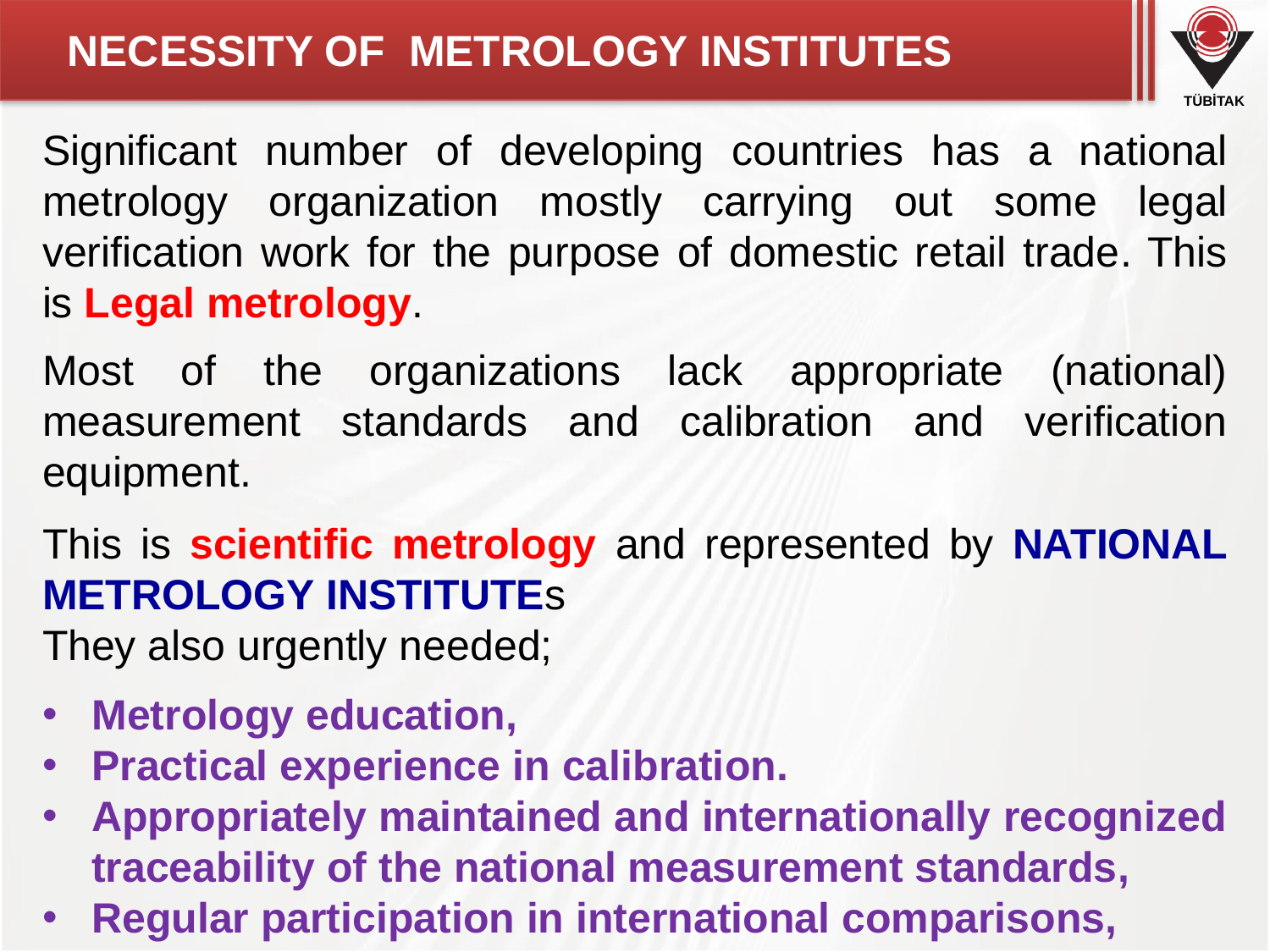

# NECESSITY OF  METROLOGY INSTITUTES
Significant number of developing countries has a national metrology organization mostly carrying out some legal verification work for the purpose of domestic retail trade. This is Legal metrology.

Most of the organizations lack appropriate (national) measurement standards and calibration and verification equipment.

This is scientific metrology and represented by NATIONAL METROLOGY INSTITUTEs
They also urgently needed;

Metrology education,
Practical experience in calibration.
Appropriately maintained and internationally recognized traceability of the national measurement standards,
Regular participation in international comparisons,